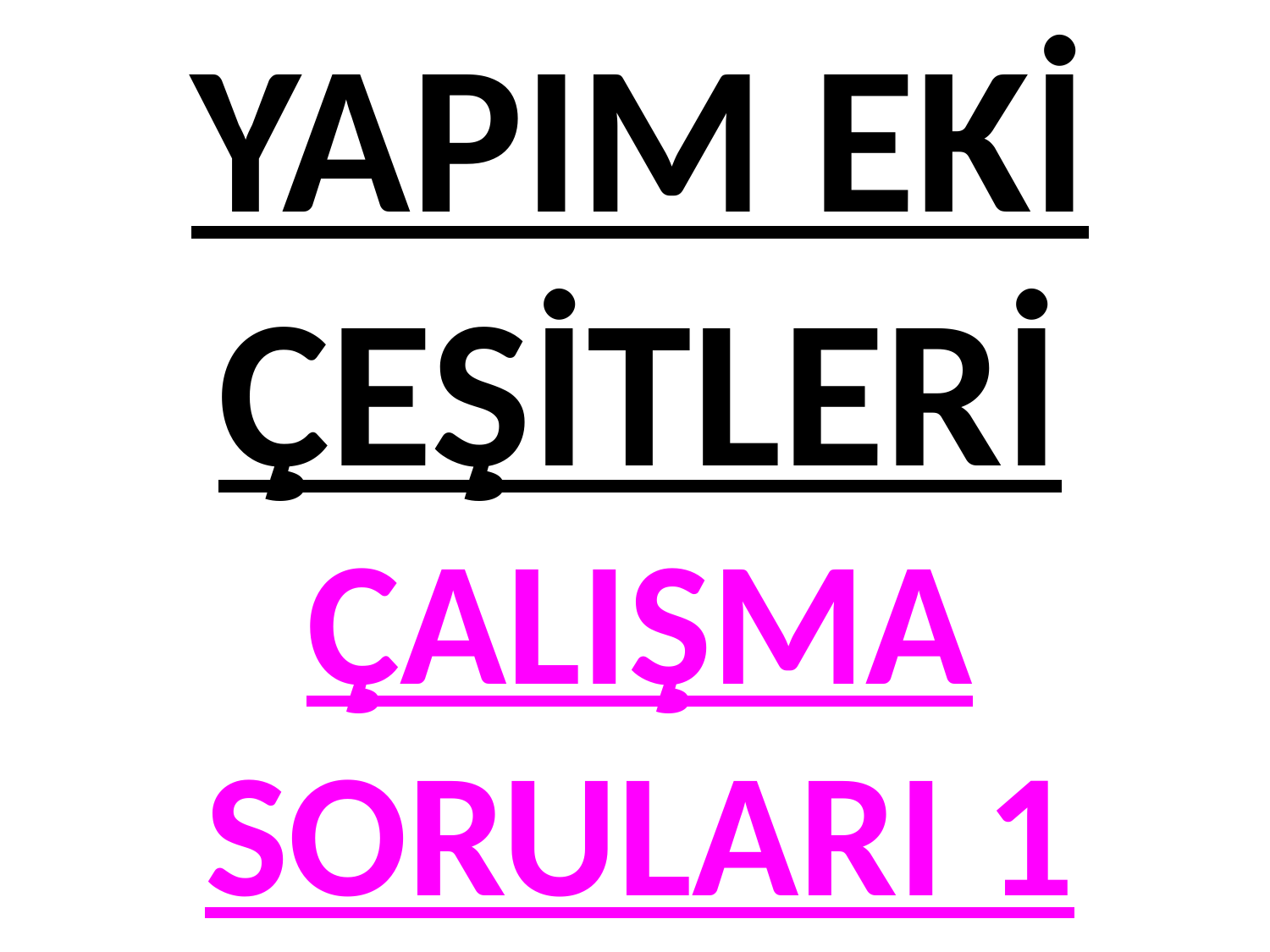

# YAPIM EKİ ÇEŞİTLERİ ÇALIŞMA SORULARI 1